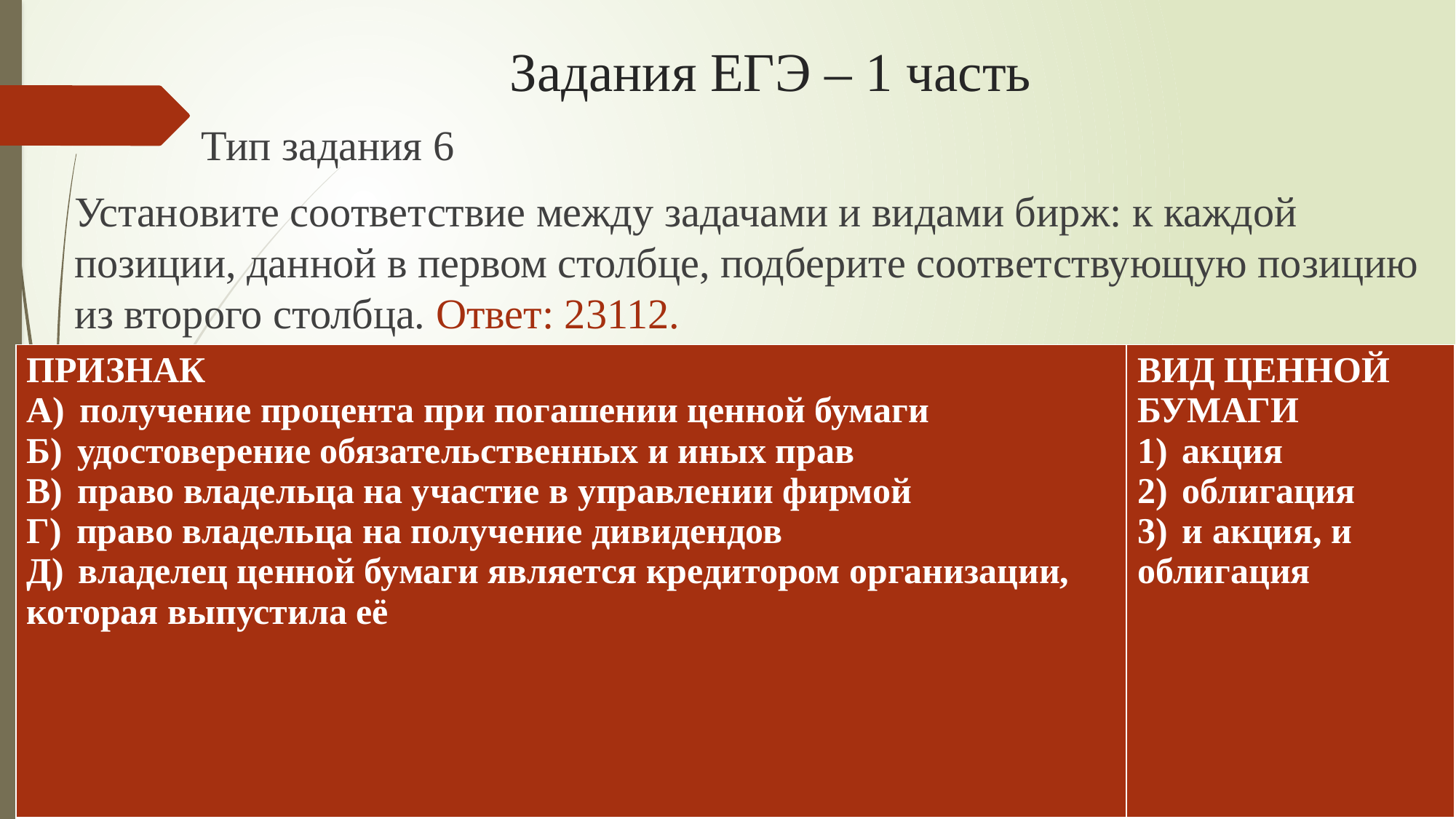

# Задания ЕГЭ – 1 часть
            Тип задания 6
Установите соответствие между задачами и видами бирж: к каждой позиции, данной в первом столбце, подберите соответствующую позицию из второго столбца. Ответ: 23112.
| ПРИЗНАК А)  получение процента при погашении ценной бумаги Б)  удостоверение обязательственных и иных прав В)  право владельца на участие в управлении фирмой Г)  право владельца на получение дивидендов Д)  владелец ценной бумаги является кредитором организации, которая выпустила её | ВИД ЦЕННОЙ БУМАГИ 1)  акция 2)  облигация 3)  и акция, и облигация |
| --- | --- |